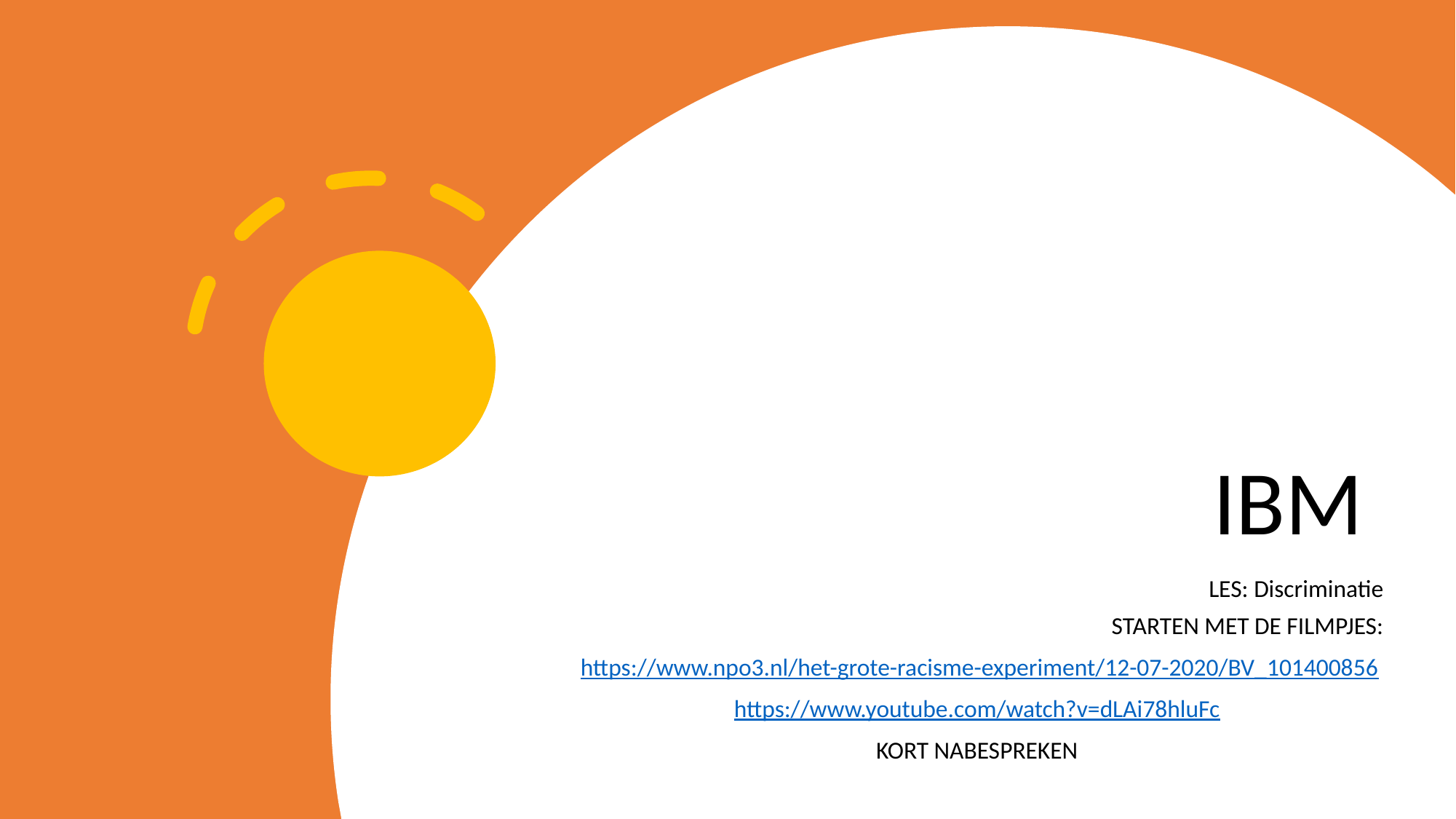

# IBM

LES: Discriminatie
STARTEN MET DE FILMPJES:
 https://www.npo3.nl/het-grote-racisme-experiment/12-07-2020/BV_101400856
 https://www.youtube.com/watch?v=dLAi78hluFc
KORT NABESPREKEN